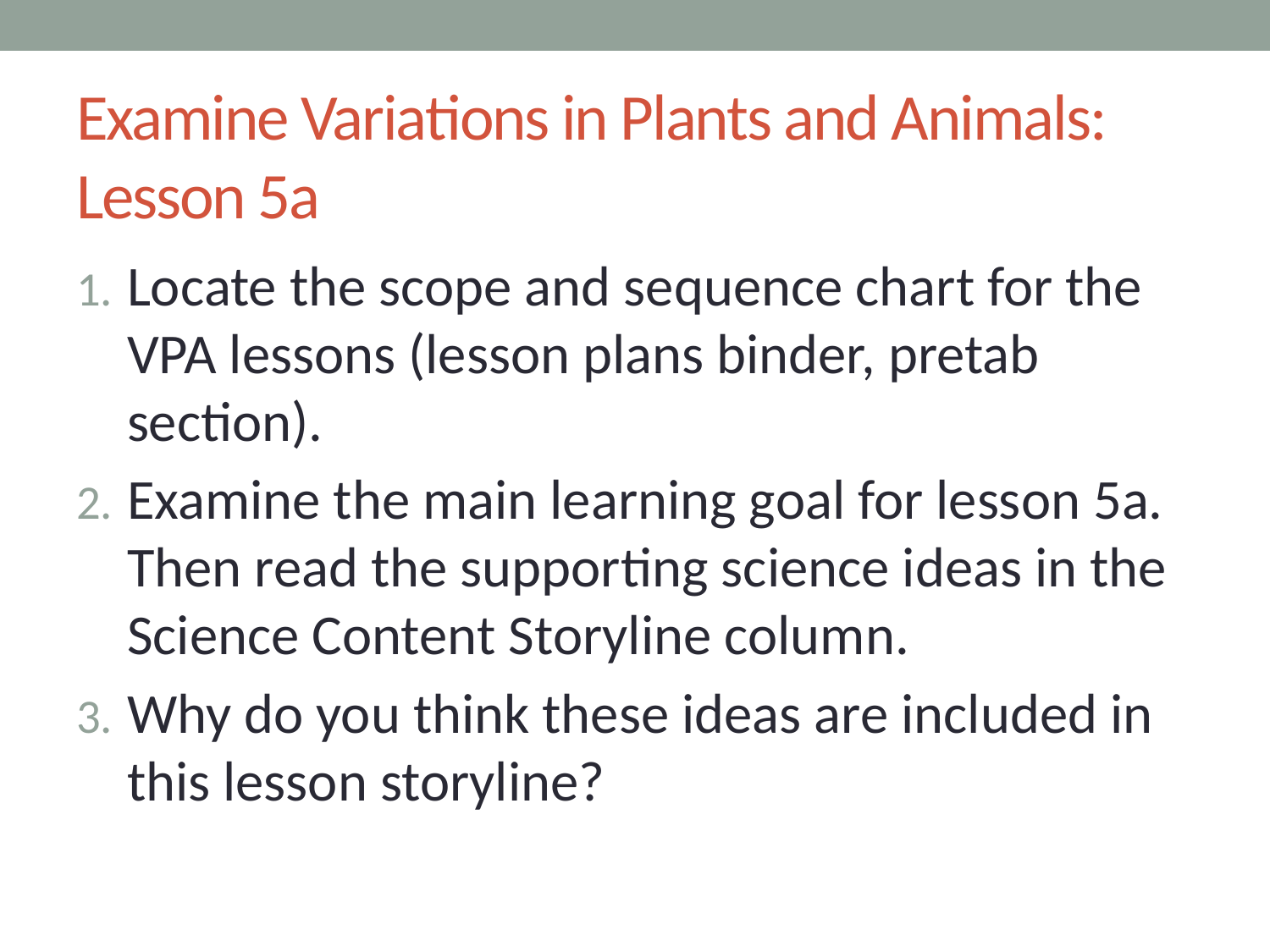

# Examine Variations in Plants and Animals: Lesson 5a
Locate the scope and sequence chart for the VPA lessons (lesson plans binder, pretab section).
Examine the main learning goal for lesson 5a. Then read the supporting science ideas in the Science Content Storyline column.
Why do you think these ideas are included in this lesson storyline?